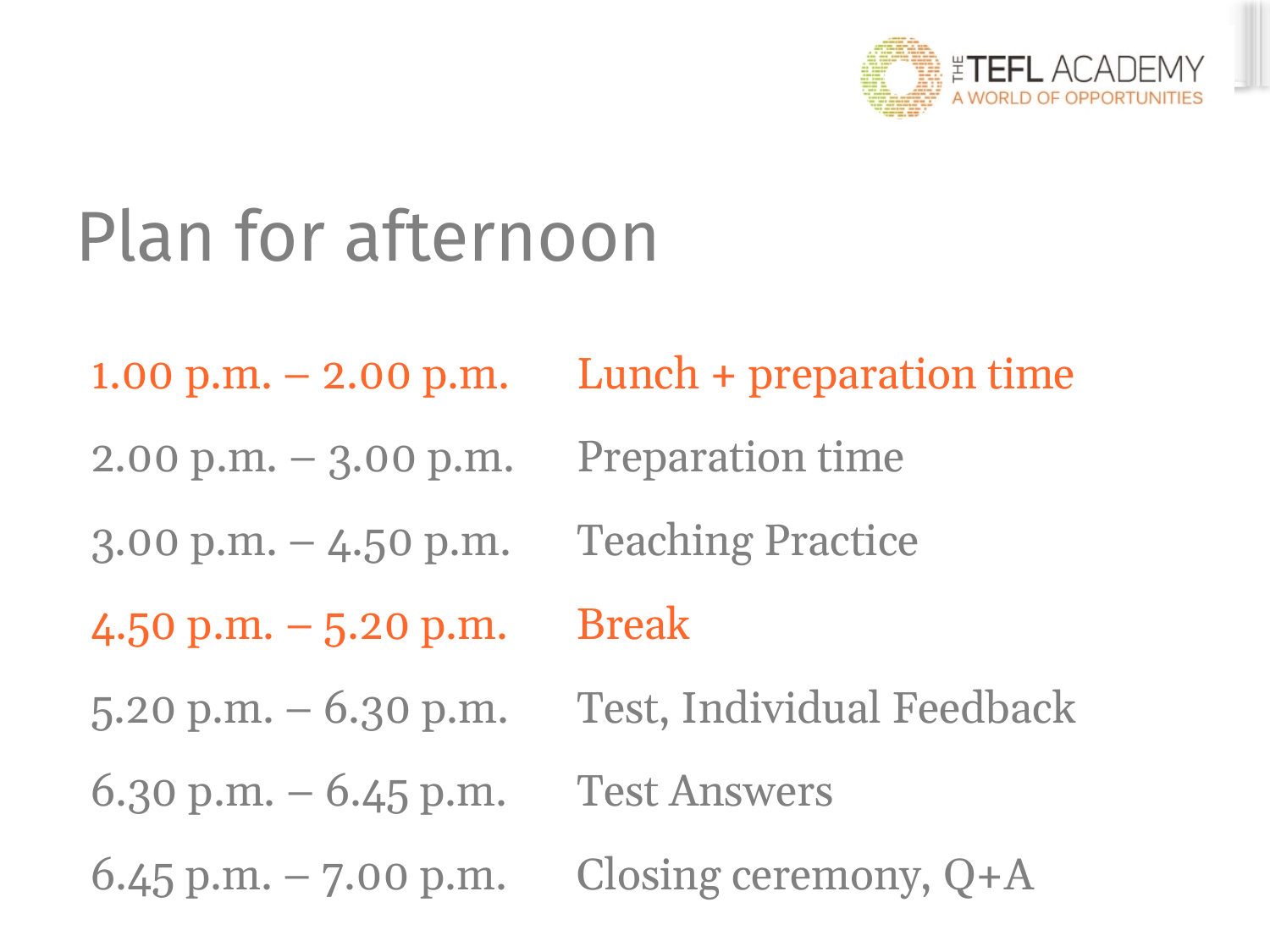

# Plan for afternoon
1.00 p.m. – 2.00 p.m. 	Lunch + preparation time
2.00 p.m. – 3.00 p.m. 	Preparation time
3.00 p.m. – 4.50 p.m. 	Teaching Practice
4.50 p.m. – 5.20 p.m. 	Break
5.20 p.m. – 6.30 p.m. 	Test, Individual Feedback
6.30 p.m. – 6.45 p.m. 	Test Answers
6.45 p.m. – 7.00 p.m.	Closing ceremony, Q+A